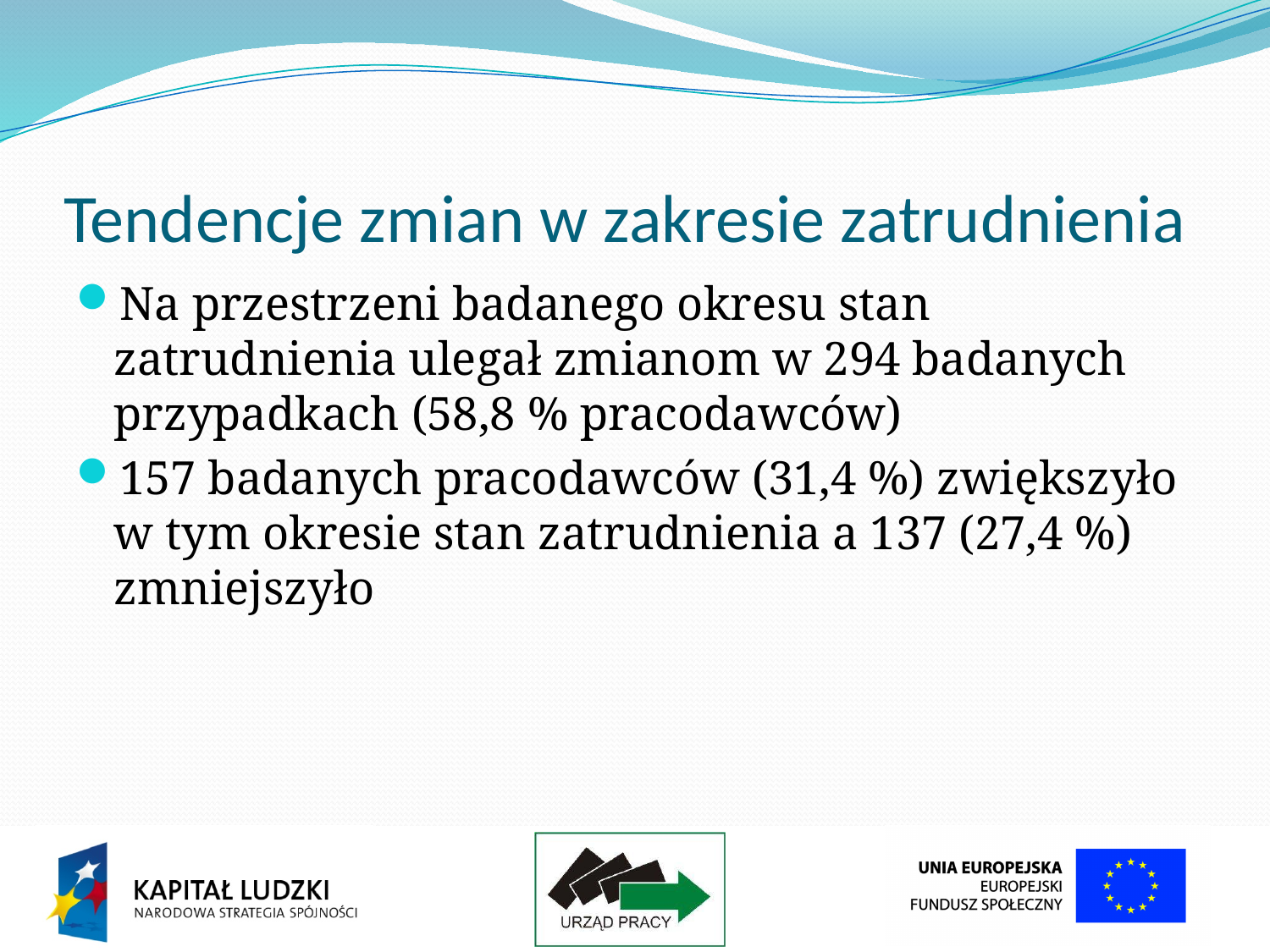

# Tendencje zmian w zakresie zatrudnienia
Na przestrzeni badanego okresu stan zatrudnienia ulegał zmianom w 294 badanych przypadkach (58,8 % pracodawców)
157 badanych pracodawców (31,4 %) zwiększyło w tym okresie stan zatrudnienia a 137 (27,4 %) zmniejszyło